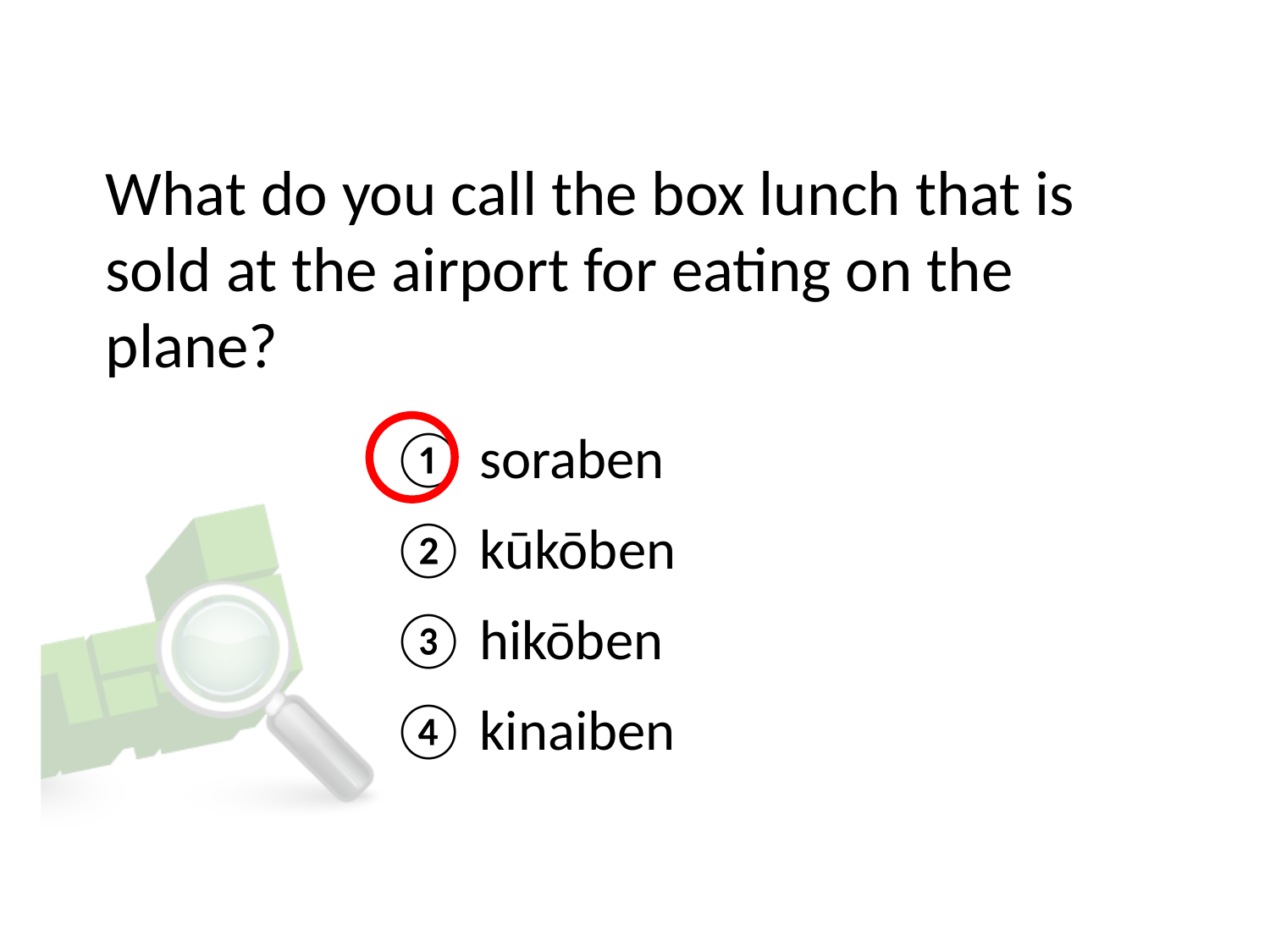

# What do you call the box lunch that is sold at the airport for eating on the plane?

① soraben
② kūkōben
③ hikōben
④ kinaiben